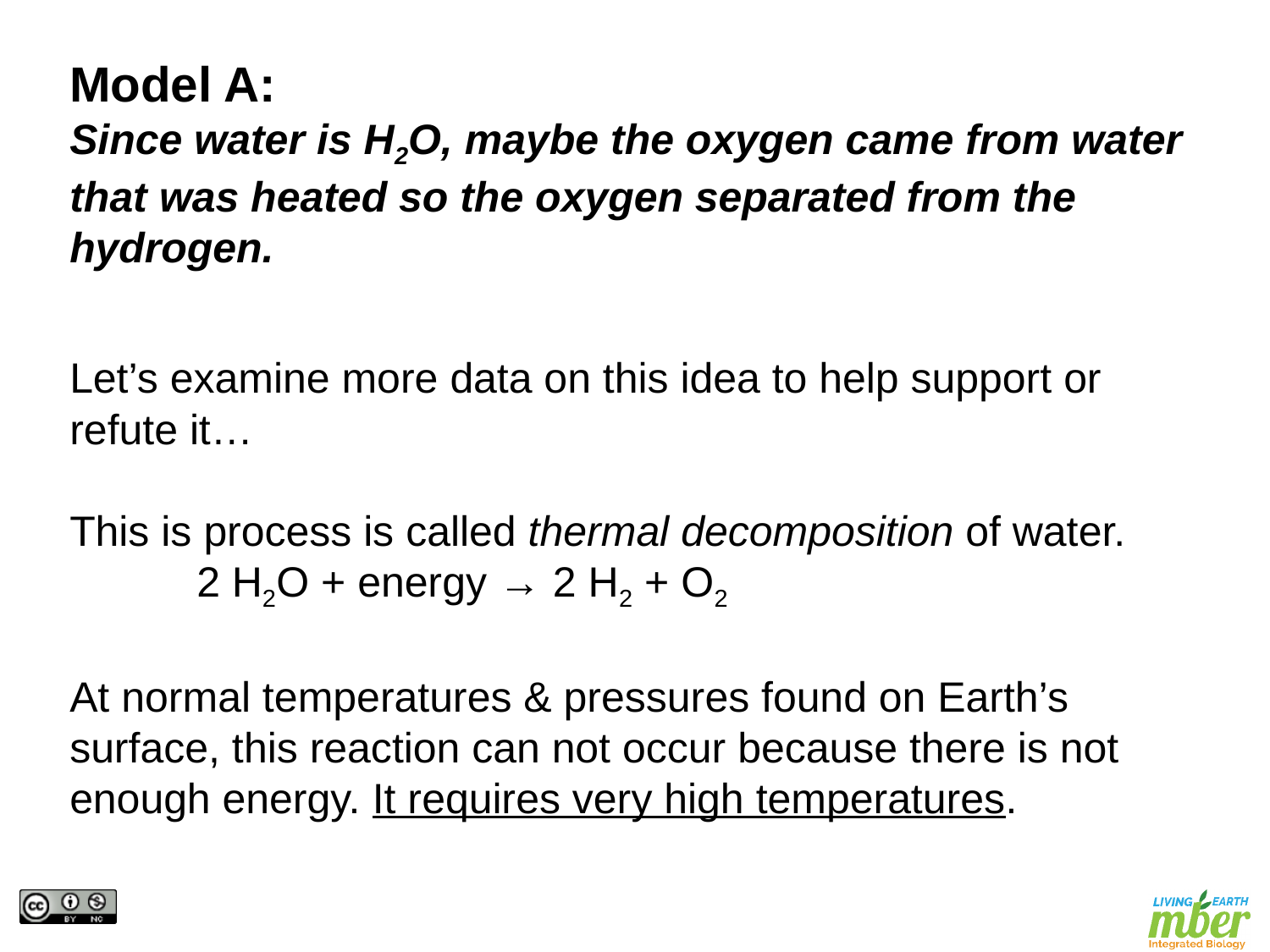

Model A:
Since water is H2O, maybe the oxygen came from water that was heated so the oxygen separated from the hydrogen.
Let’s examine more data on this idea to help support or refute it…

This is process is called thermal decomposition of water.
	2 H2O + energy → 2 H2 + O2

At normal temperatures & pressures found on Earth’s surface, this reaction can not occur because there is not enough energy. It requires very high temperatures.